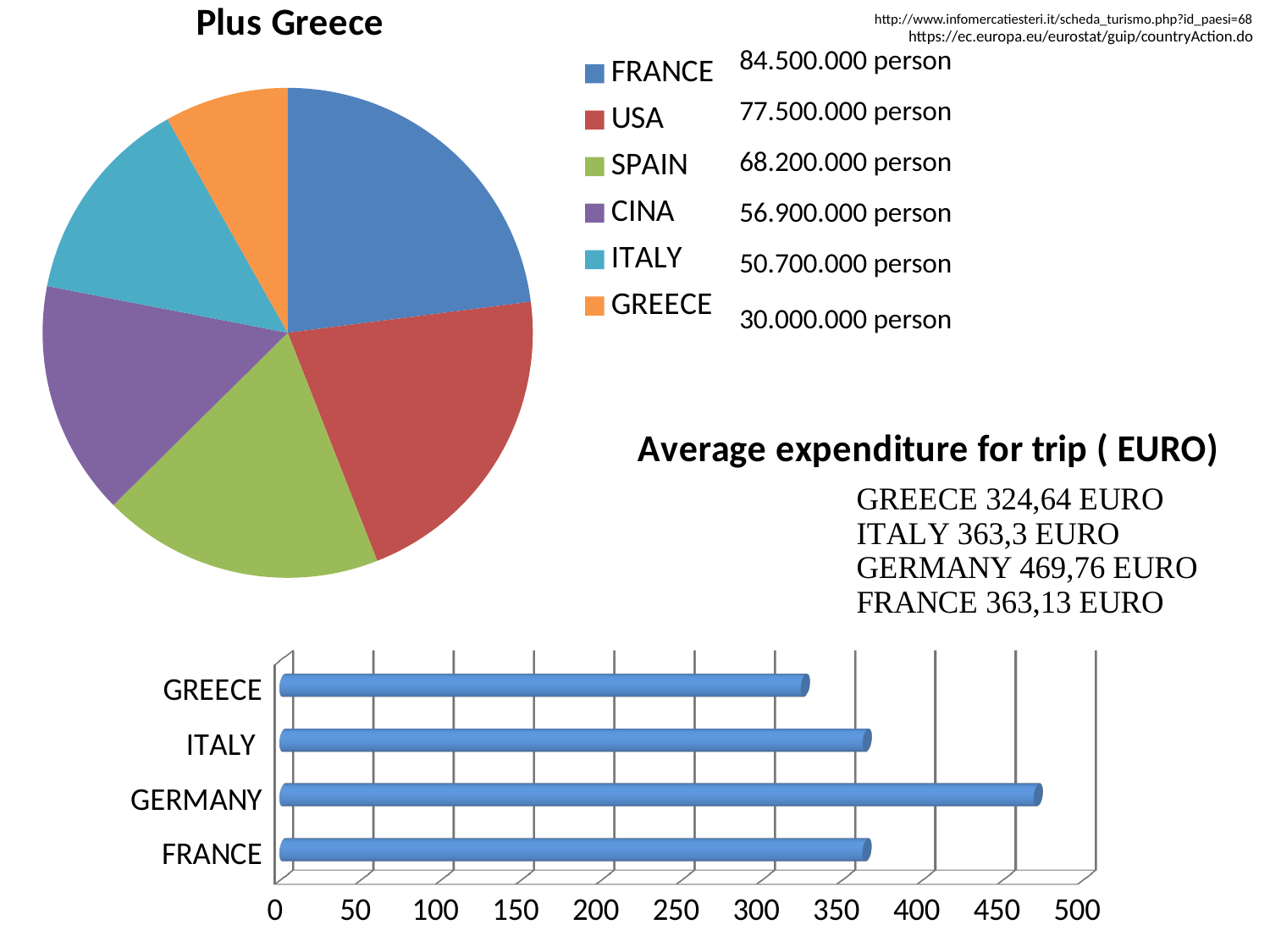

# https://ec.europa.eu/eurostat/guip/countryAction.do

### Chart:
5 most visited countries in 2016
Plus Greece

| Category | 5 most visited countries in 2016 PLUS GREECE |
|---|---|
| FRANCE | 84500000.0 |
| USA | 77500000.0 |
| SPAIN | 68200000.0 |
| CINA | 56900000.0 |
| ITALY | 50700000.0 |
| GREECE  | 30000000.0 |
http://www.infomercatiesteri.it/scheda_turismo.php?id_paesi=68
84.500.000 person
77.500.000 person
68.200.000 person
56.900.000 person
50.700.000 person
30.000.000 person

[unsupported chart]